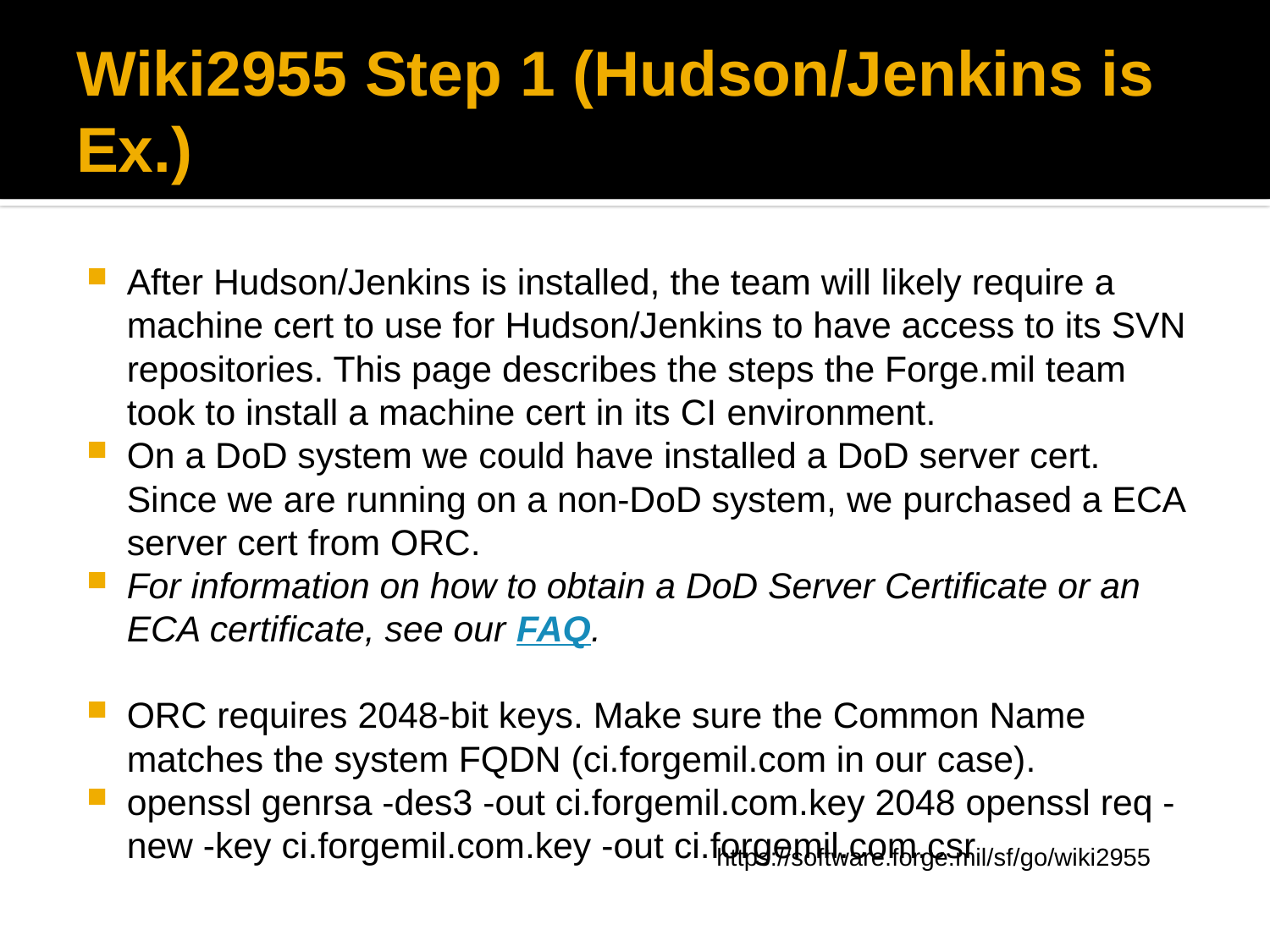

# Wiki2955 Step 1 (Hudson/Jenkins is Ex.)
After Hudson/Jenkins is installed, the team will likely require a machine cert to use for Hudson/Jenkins to have access to its SVN repositories. This page describes the steps the Forge.mil team took to install a machine cert in its CI environment.
On a DoD system we could have installed a DoD server cert. Since we are running on a non-DoD system, we purchased a ECA server cert from ORC.
For information on how to obtain a DoD Server Certificate or an ECA certificate, see our FAQ.
ORC requires 2048-bit keys. Make sure the Common Name matches the system FQDN (ci.forgemil.com in our case).
openssl genrsa -des3 -out ci.forgemil.com.key 2048 openssl req -new -key ci.forgemil.com.key -out ci.forgemil.com.csr
https://software.forge.mil/sf/go/wiki2955